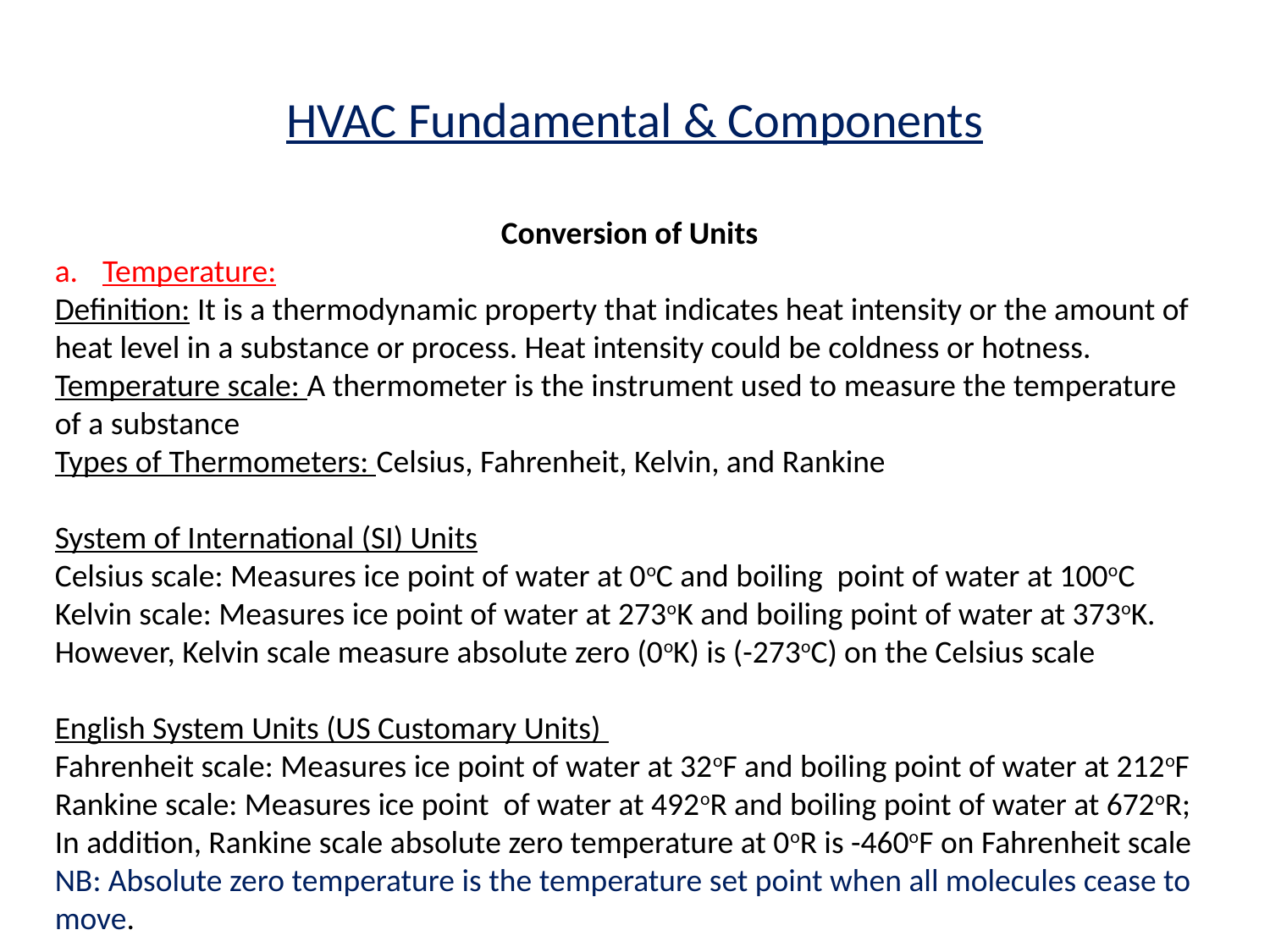

# HVAC Fundamental & Components
Conversion of Units
Temperature:
Definition: It is a thermodynamic property that indicates heat intensity or the amount of heat level in a substance or process. Heat intensity could be coldness or hotness.
Temperature scale: A thermometer is the instrument used to measure the temperature of a substance
Types of Thermometers: Celsius, Fahrenheit, Kelvin, and Rankine

System of International (SI) Units
Celsius scale: Measures ice point of water at 0oC and boiling  point of water at 100oC
Kelvin scale: Measures ice point of water at 273oK and boiling point of water at 373oK. However, Kelvin scale measure absolute zero (0oK) is (-273oC) on the Celsius scale

English System Units (US Customary Units)
Fahrenheit scale: Measures ice point of water at 32oF and boiling point of water at 212oF
Rankine scale: Measures ice point  of water at 492oR and boiling point of water at 672oR;
In addition, Rankine scale absolute zero temperature at 0oR is -460oF on Fahrenheit scale
NB: Absolute zero temperature is the temperature set point when all molecules cease to move.